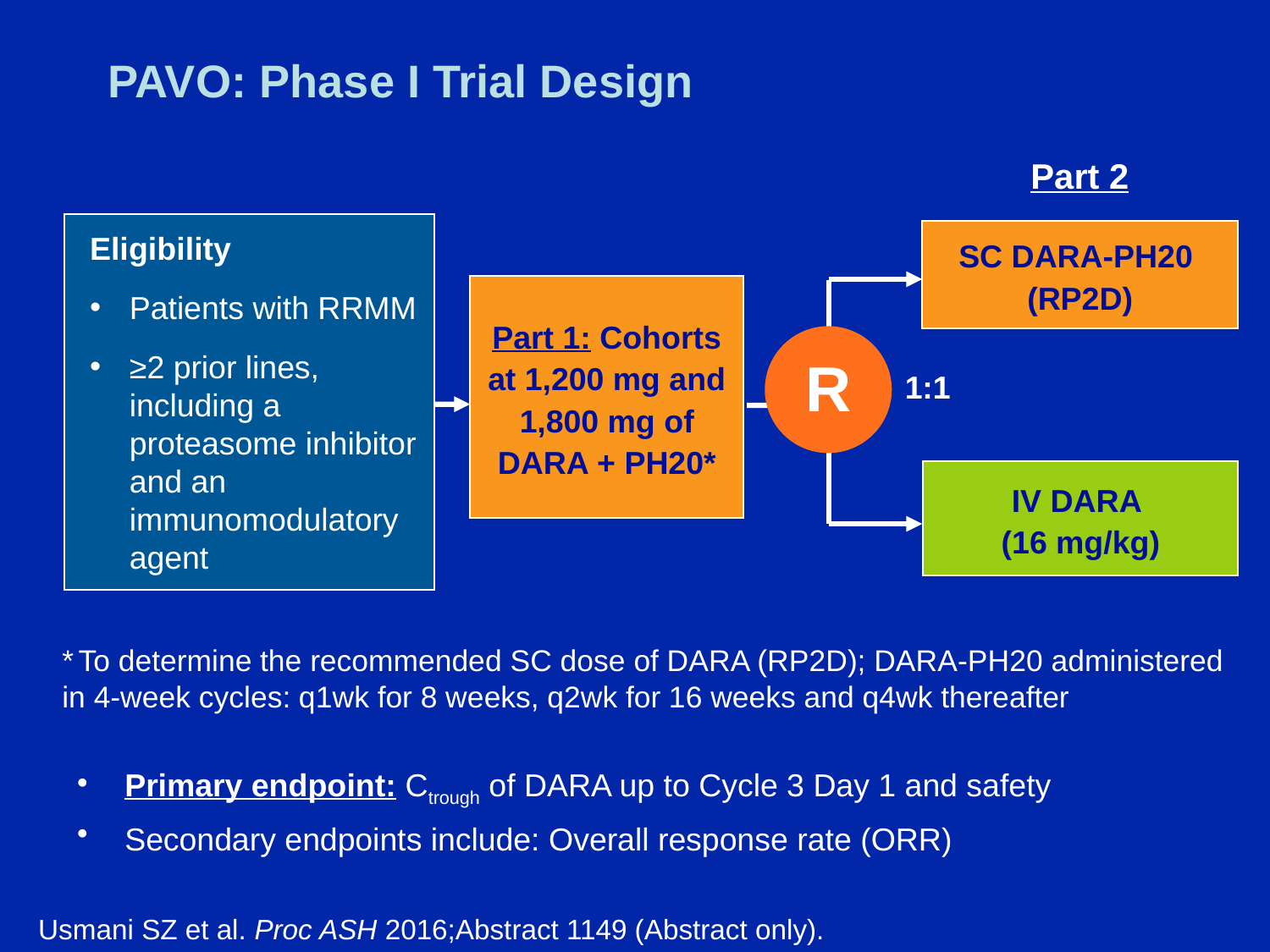

# PAVO: Phase I Trial Design
Part 2
Eligibility
Patients with RRMM
≥2 prior lines, including a proteasome inhibitor and an immunomodulatory agent
SC DARA-PH20
(RP2D)
Part 1: Cohorts at 1,200 mg and 1,800 mg of DARA + PH20*

R
1:1

IV DARA
(16 mg/kg)
* To determine the recommended SC dose of DARA (RP2D); DARA-PH20 administered in 4-week cycles: q1wk for 8 weeks, q2wk for 16 weeks and q4wk thereafter
Primary endpoint: Ctrough of DARA up to Cycle 3 Day 1 and safety
Secondary endpoints include: Overall response rate (ORR)
Usmani SZ et al. Proc ASH 2016;Abstract 1149 (Abstract only).